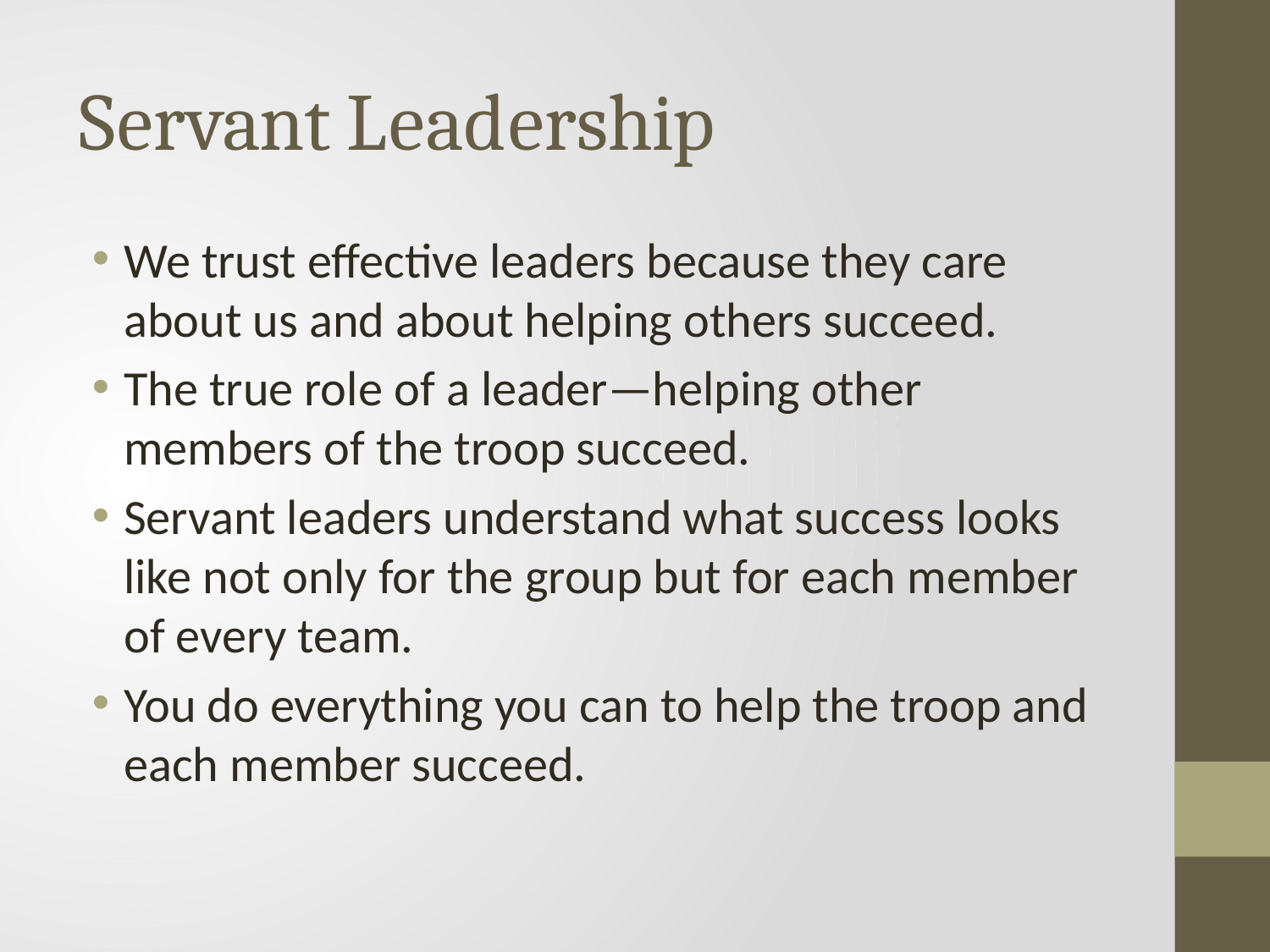

# Servant Leadership
We trust effective leaders because they care about us and about helping others succeed.
The true role of a leader—helping other members of the troop succeed.
Servant leaders understand what success looks like not only for the group but for each member of every team.
You do everything you can to help the troop and each member succeed.